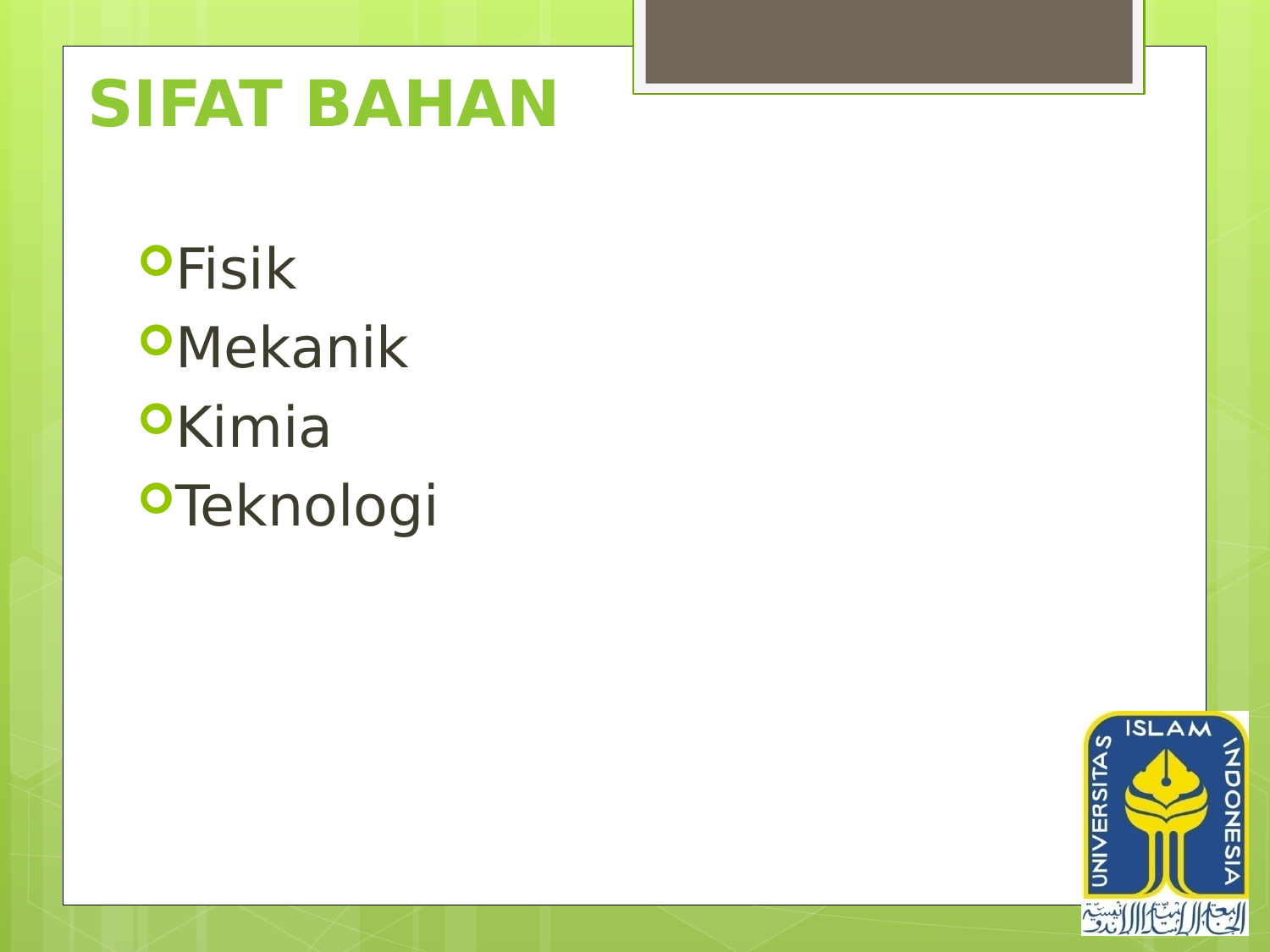

# Sifat bahan
Fisik
Mekanik
Kimia
Teknologi